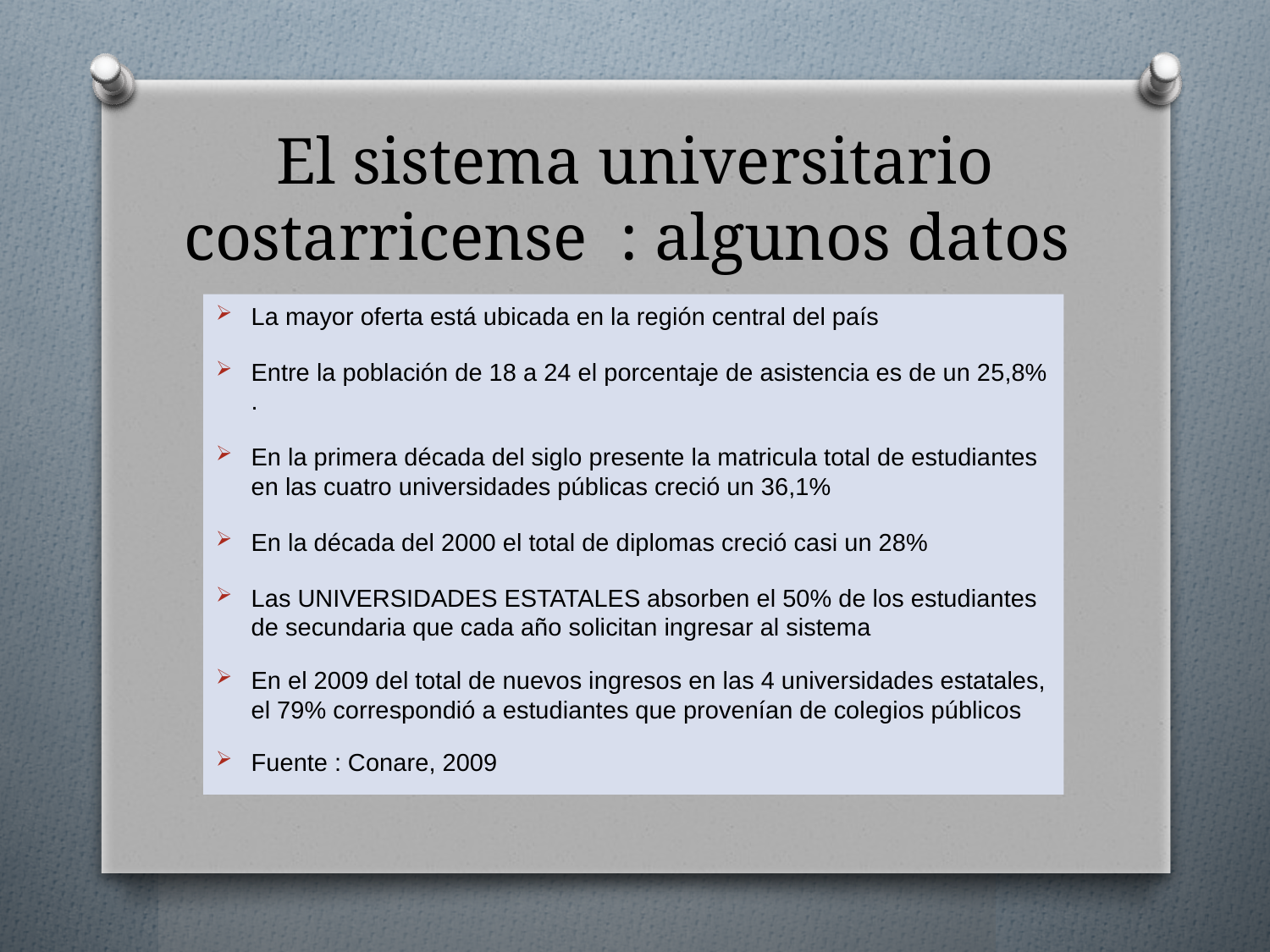

# El sistema universitario costarricense  : algunos datos
La mayor oferta está ubicada en la región central del país

Entre la población de 18 a 24 el porcentaje de asistencia es de un 25,8% .

En la primera década del siglo presente la matricula total de estudiantes en las cuatro universidades públicas creció un 36,1%

En la década del 2000 el total de diplomas creció casi un 28%

Las UNIVERSIDADES ESTATALES absorben el 50% de los estudiantes de secundaria que cada año solicitan ingresar al sistema

En el 2009 del total de nuevos ingresos en las 4 universidades estatales, el 79% correspondió a estudiantes que provenían de colegios públicos

Fuente : Conare, 2009